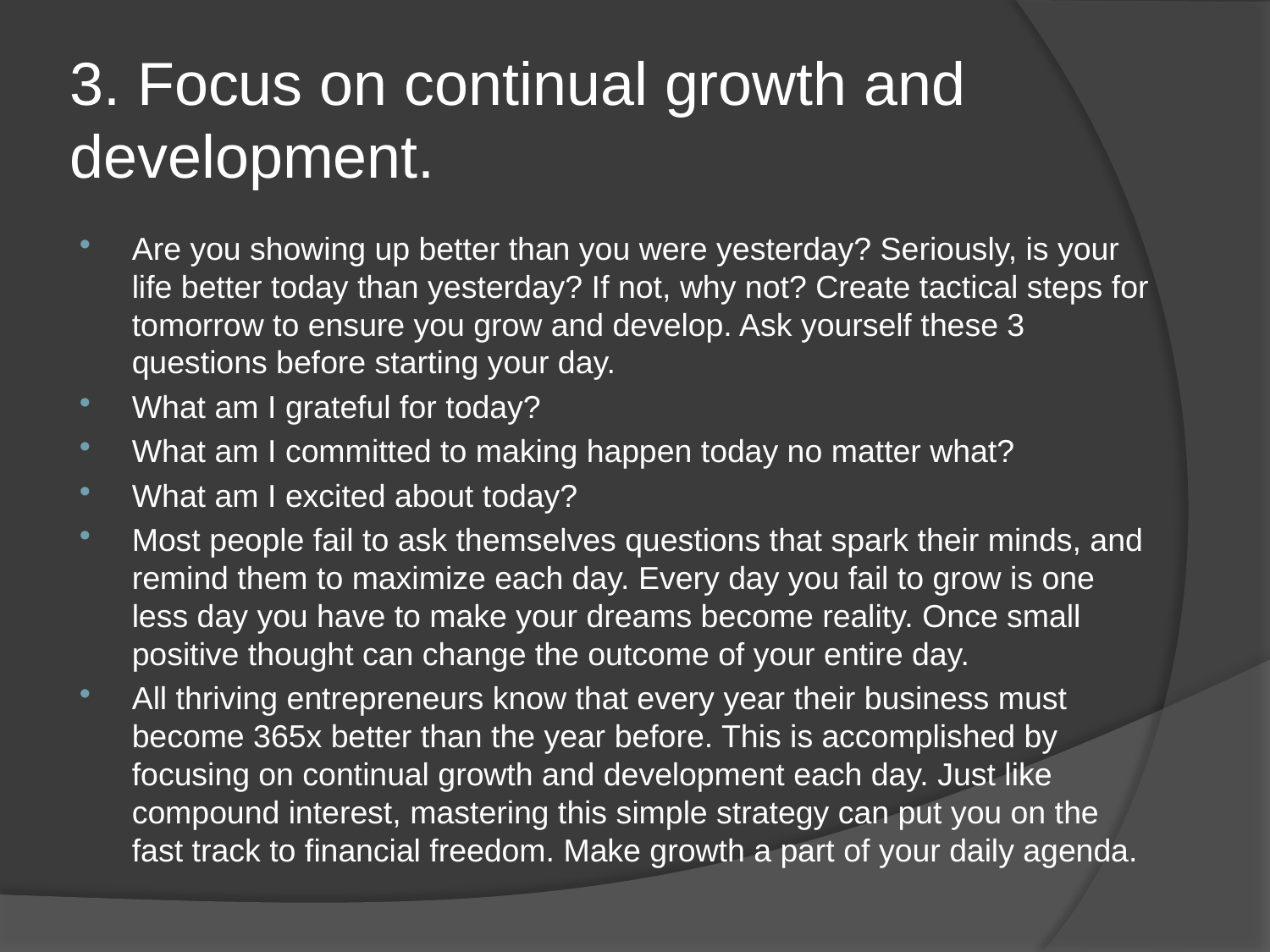

# 3. Focus on continual growth and development.
Are you showing up better than you were yesterday? Seriously, is your life better today than yesterday? If not, why not? Create tactical steps for tomorrow to ensure you grow and develop. Ask yourself these 3 questions before starting your day.
What am I grateful for today?
What am I committed to making happen today no matter what?
What am I excited about today?
Most people fail to ask themselves questions that spark their minds, and remind them to maximize each day. Every day you fail to grow is one less day you have to make your dreams become reality. Once small positive thought can change the outcome of your entire day.
All thriving entrepreneurs know that every year their business must become 365x better than the year before. This is accomplished by focusing on continual growth and development each day. Just like compound interest, mastering this simple strategy can put you on the fast track to financial freedom. Make growth a part of your daily agenda.